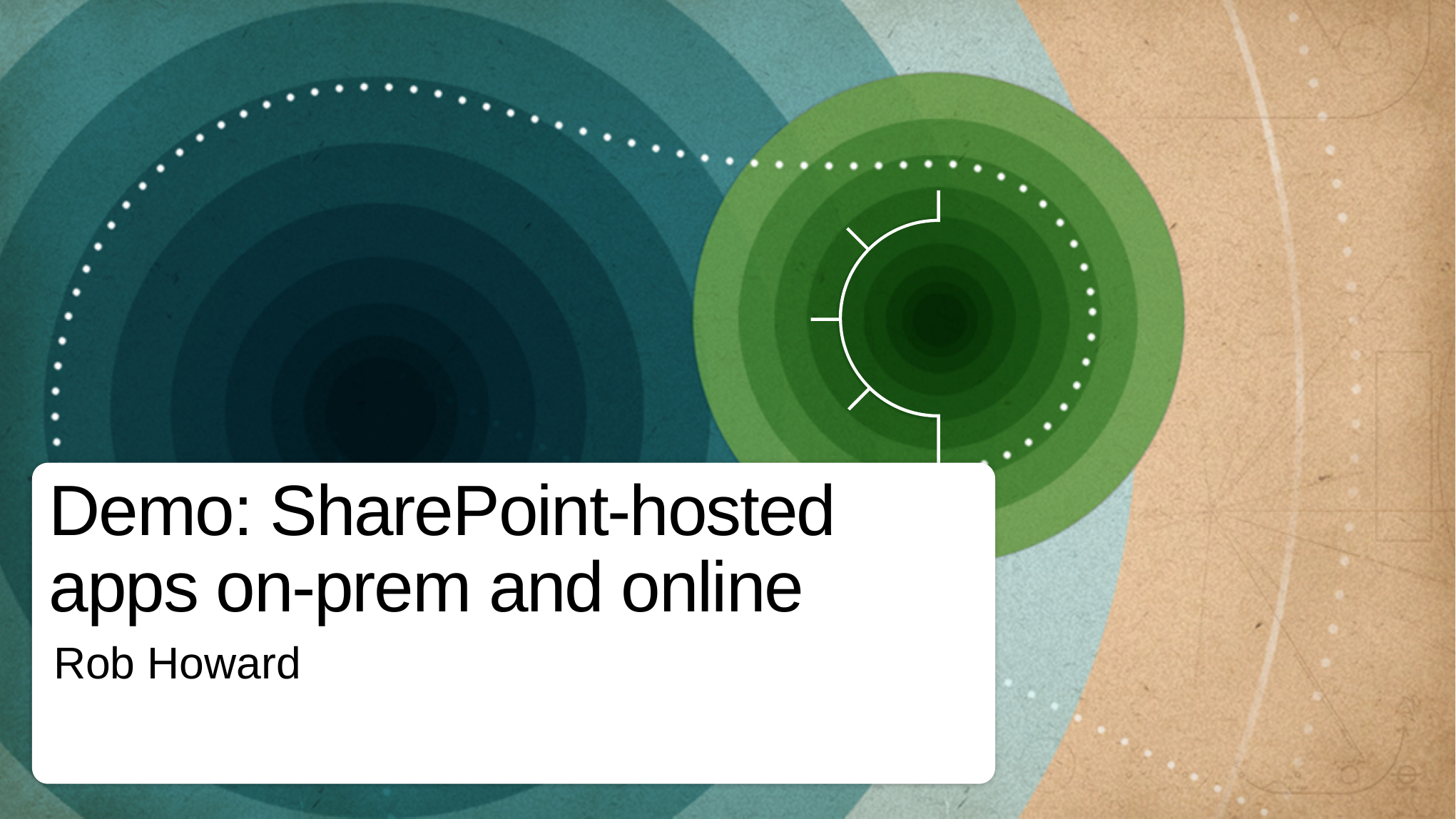

# Demo: SharePoint-hosted apps on-prem and online
Rob Howard